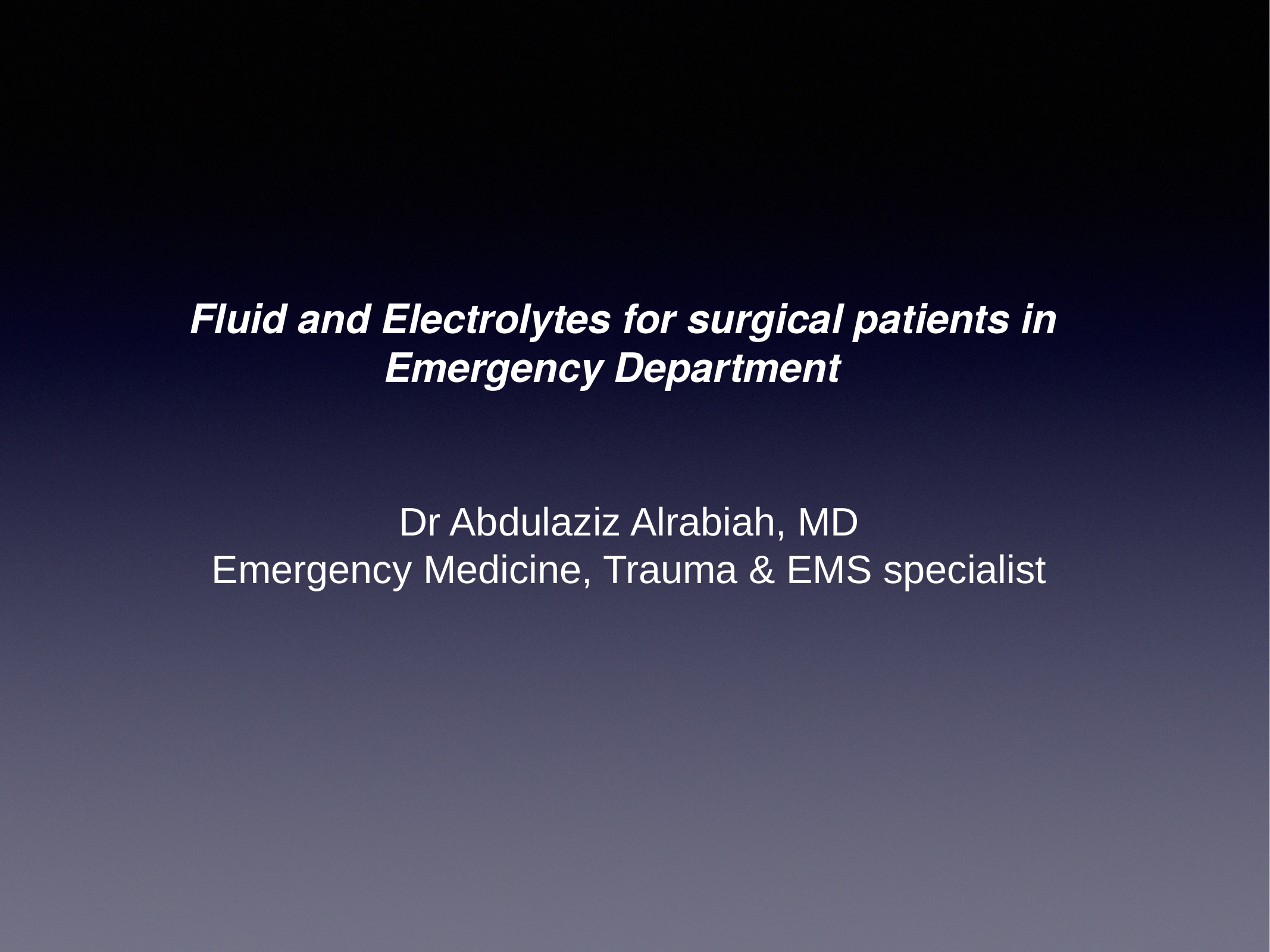

# Fluid and Electrolytes for surgical patients in Emergency Department
Dr Abdulaziz Alrabiah, MD
Emergency Medicine, Trauma & EMS specialist